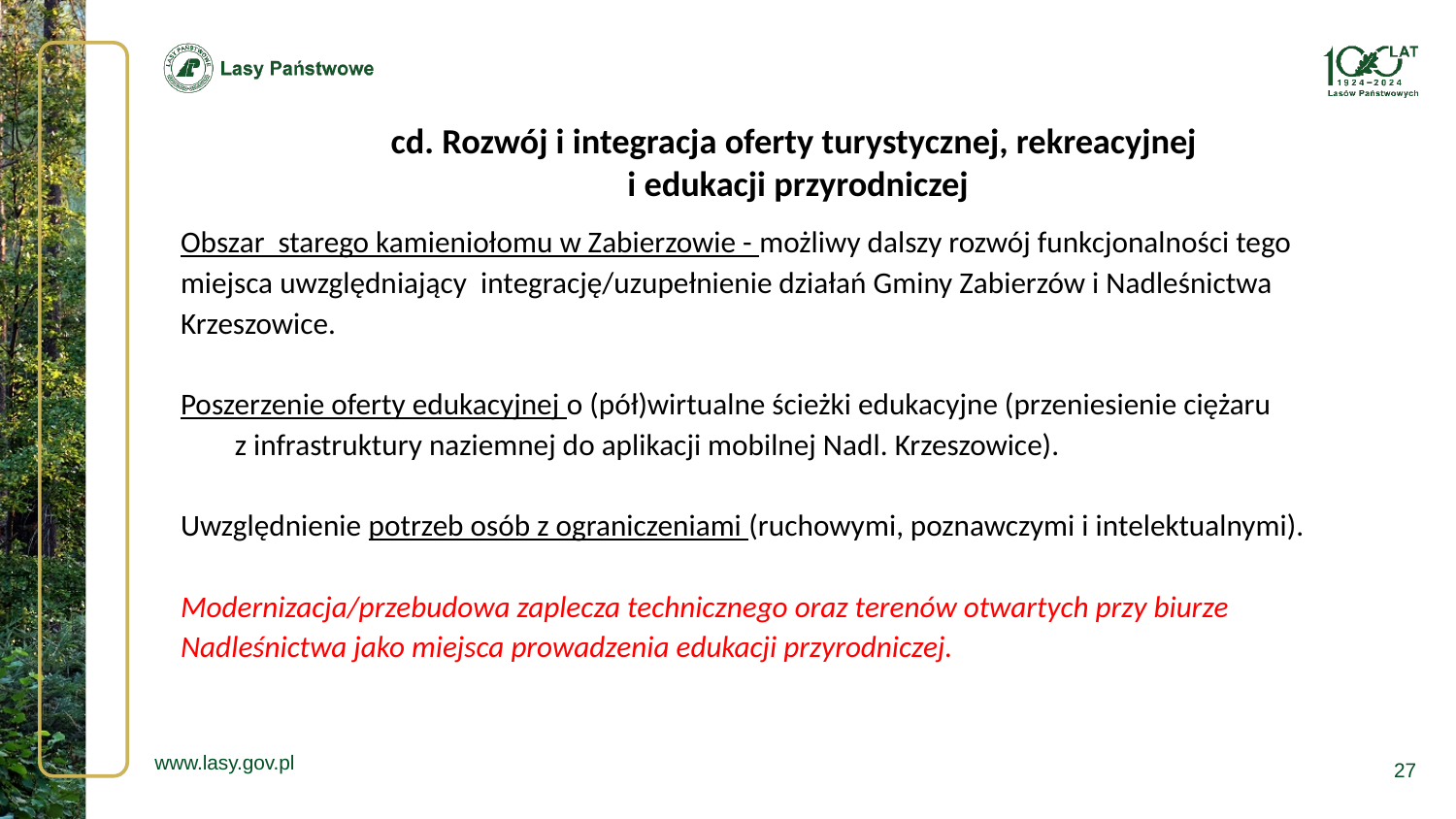

cd. Rozwój i integracja oferty turystycznej, rekreacyjnej
i edukacji przyrodniczej
Obszar  starego kamieniołomu w Zabierzowie - możliwy dalszy rozwój funkcjonalności tego miejsca uwzględniający  integrację/uzupełnienie działań Gminy Zabierzów i Nadleśnictwa Krzeszowice.

Poszerzenie oferty edukacyjnej o (pół)wirtualne ścieżki edukacyjne (przeniesienie ciężaru                 z infrastruktury naziemnej do aplikacji mobilnej Nadl. Krzeszowice).

Uwzględnienie potrzeb osób z ograniczeniami (ruchowymi, poznawczymi i intelektualnymi).

Modernizacja/przebudowa zaplecza technicznego oraz terenów otwartych przy biurze Nadleśnictwa jako miejsca prowadzenia edukacji przyrodniczej.